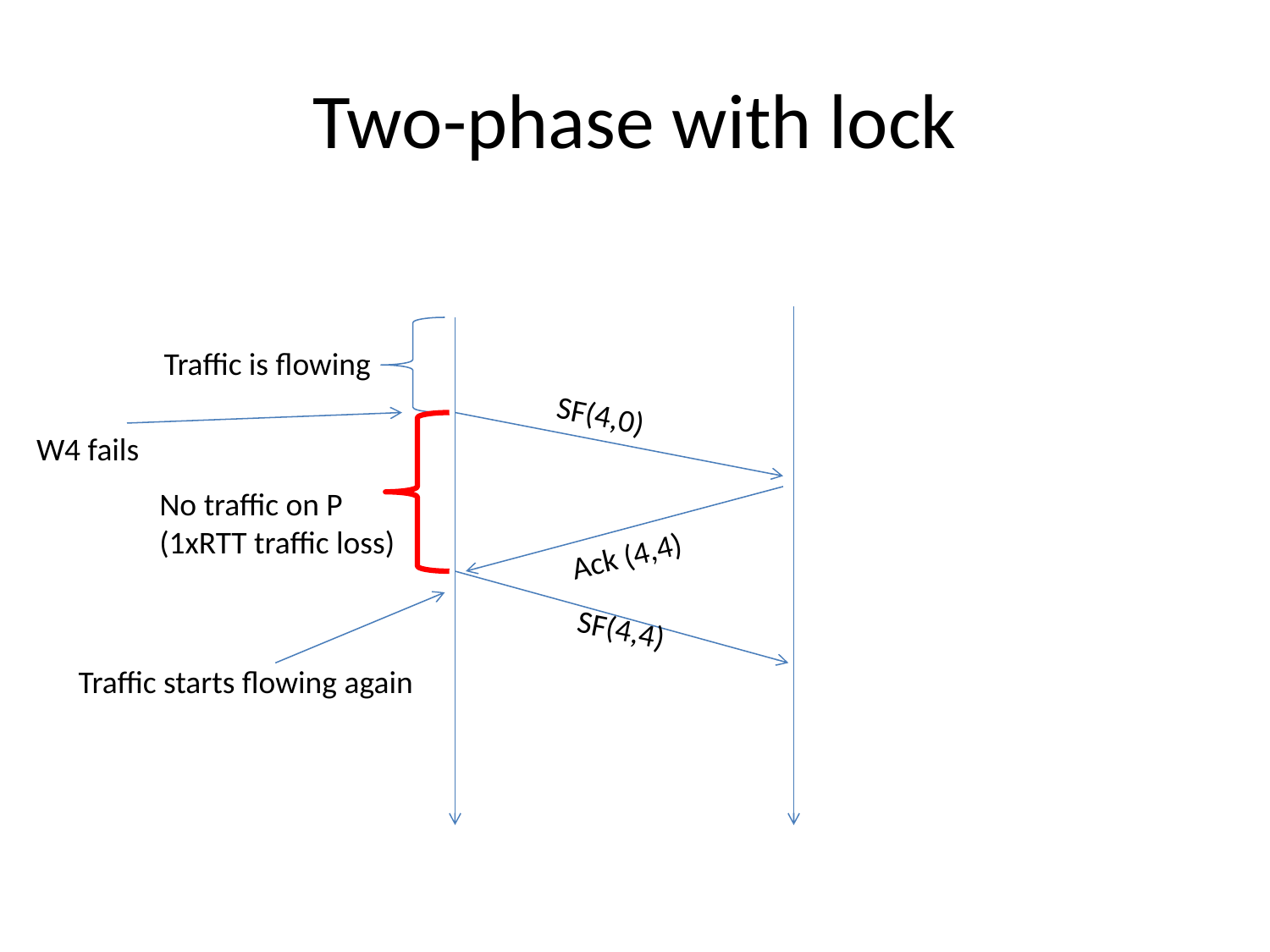

# Two-phase with lock

Traffic is flowing
SF(4,0)

W4 fails
No traffic on P
(1xRTT traffic loss)
Ack (4,4)
SF(4,4)
Traffic starts flowing again